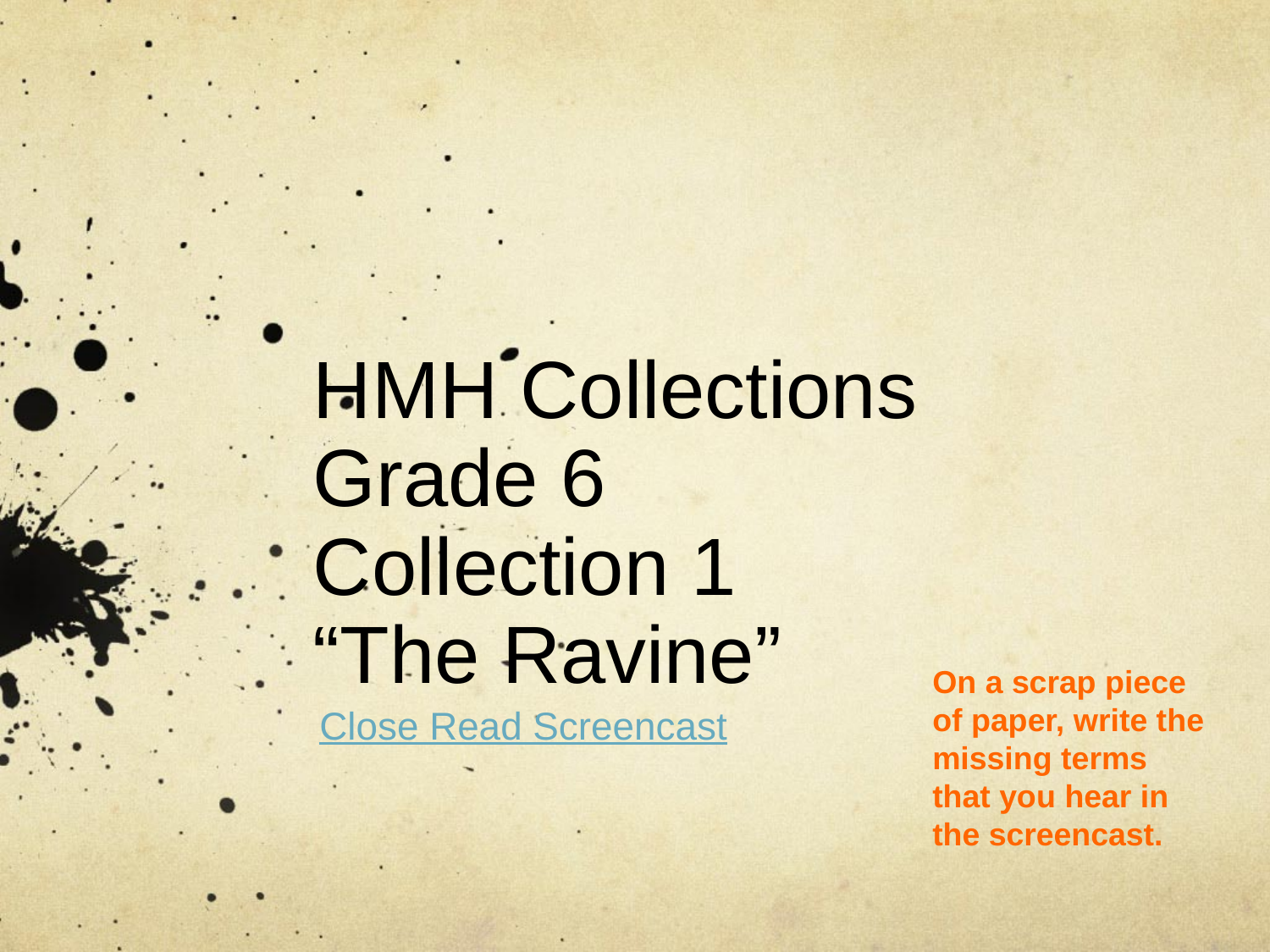

# HMH Collections Grade 6 Collection 1 “The Ravine”
On a scrap piece of paper, write the missing terms that you hear in the screencast.
Close Read Screencast